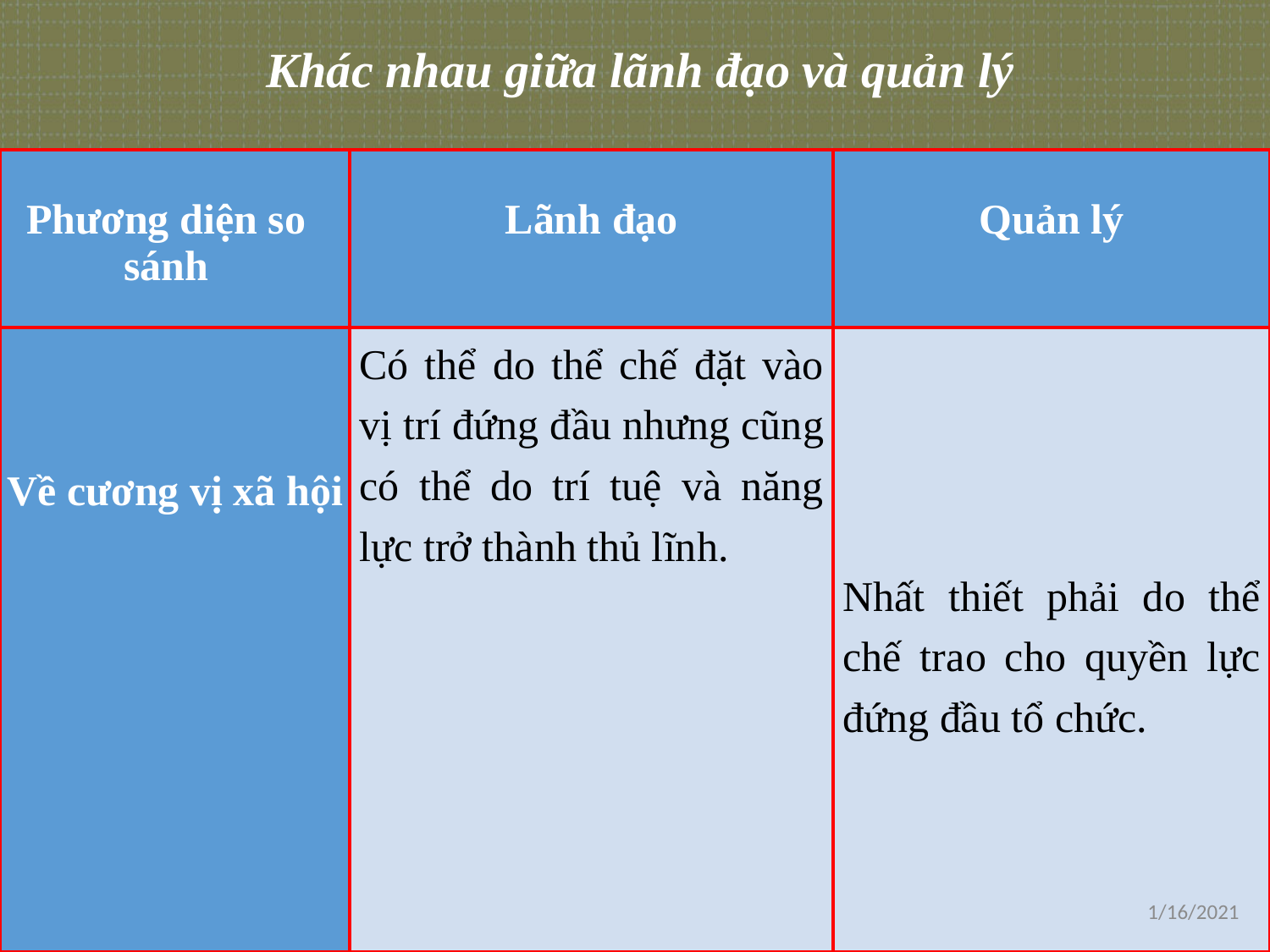

Khác nhau giữa lãnh đạo và quản lý
| Phương diện so sánh | Lãnh đạo | Quản lý |
| --- | --- | --- |
| Về cương vị xã hội | Có thể do thể chế đặt vào vị trí đứng đầu nhưng cũng có thể do trí tuệ và năng lực trở thành thủ lĩnh. | Nhất thiết phải do thể chế trao cho quyền lực đứng đầu tổ chức. |
1/16/2021